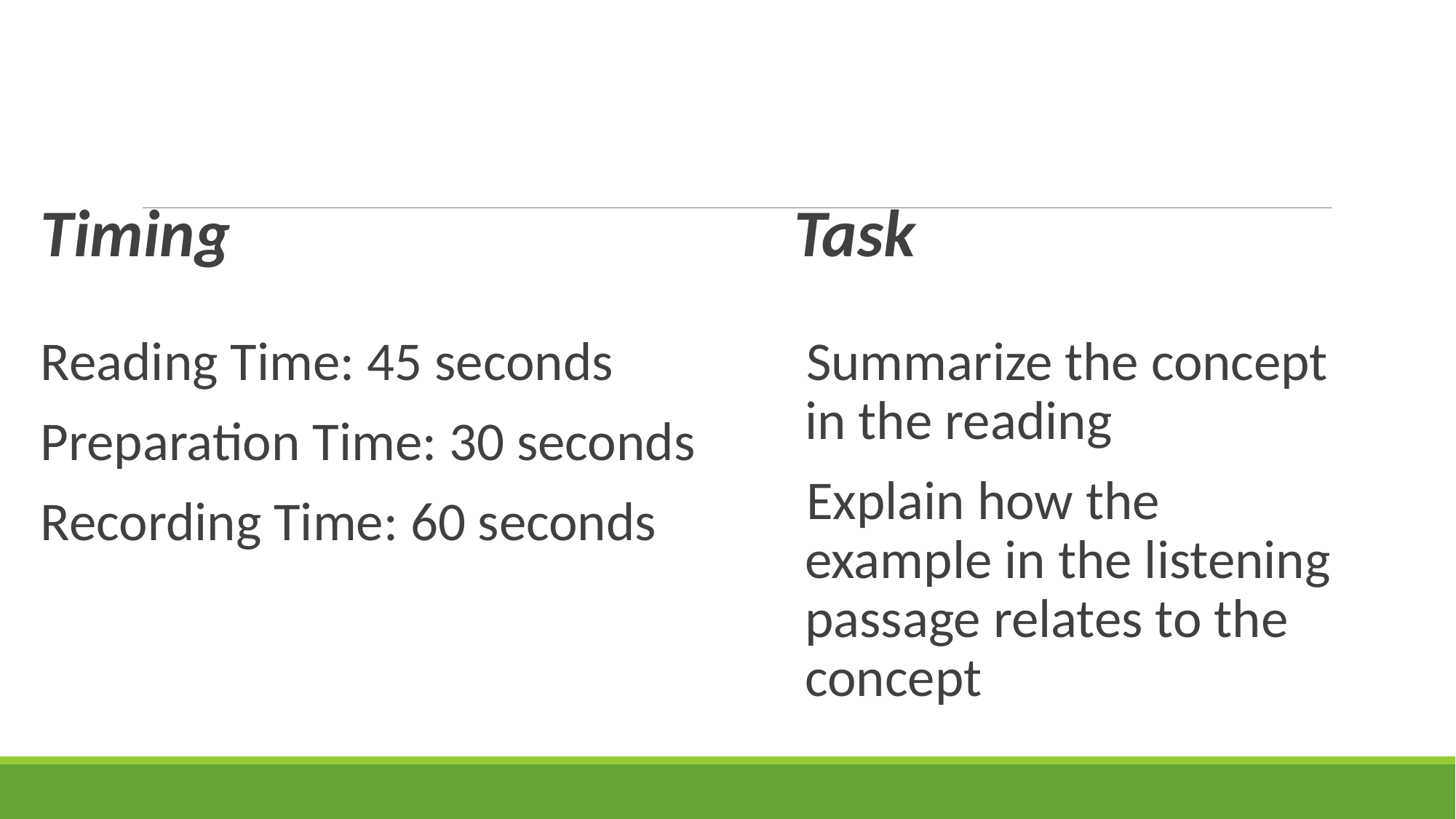

#

Timing

Reading Time: 45 seconds
Preparation Time: 30 seconds
Recording Time: 60 seconds

Task

Summarize the concept in the reading
Explain how the example in the listening passage relates to the concept